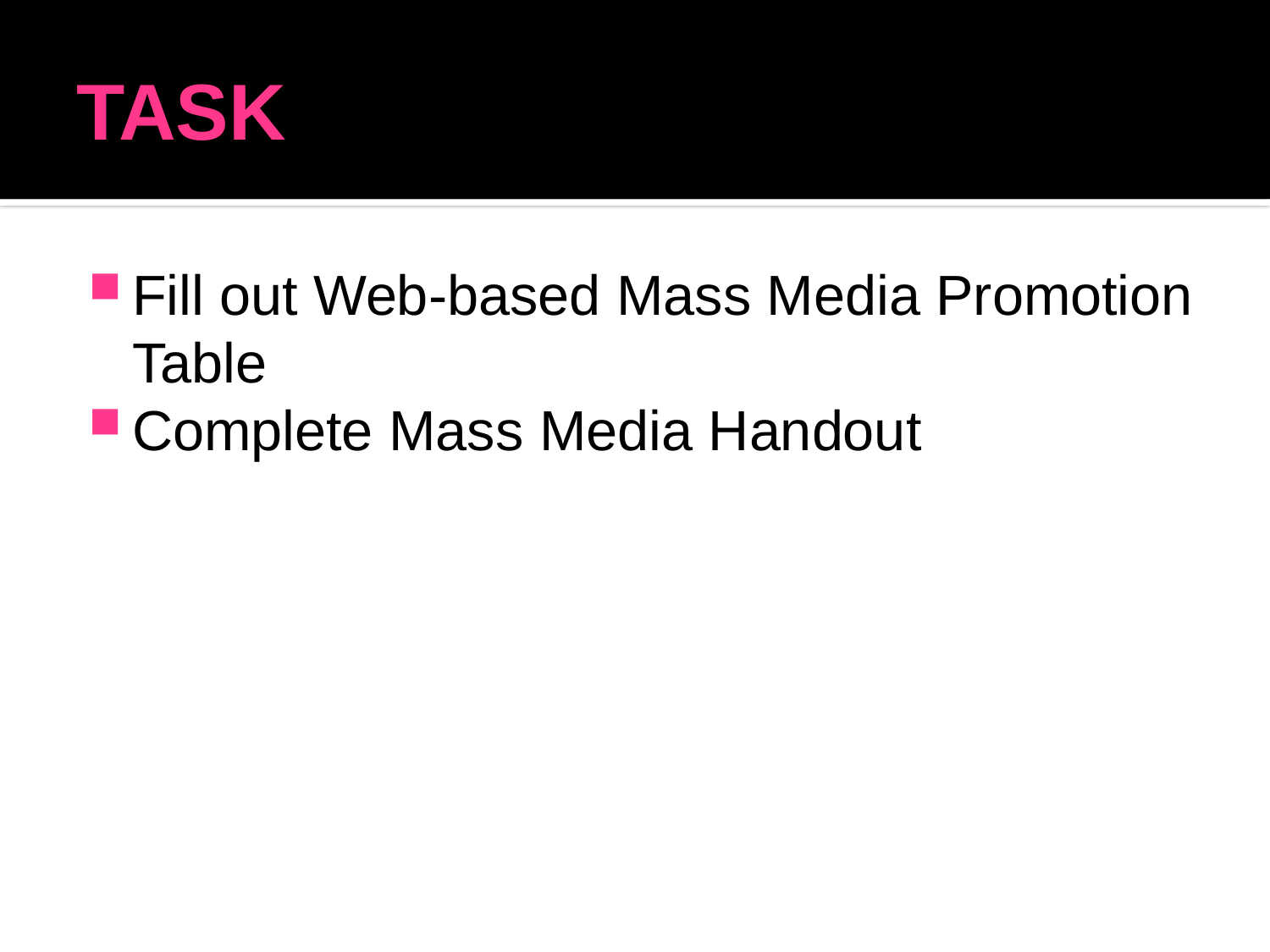

# TASK
Fill out Web-based Mass Media Promotion Table
Complete Mass Media Handout